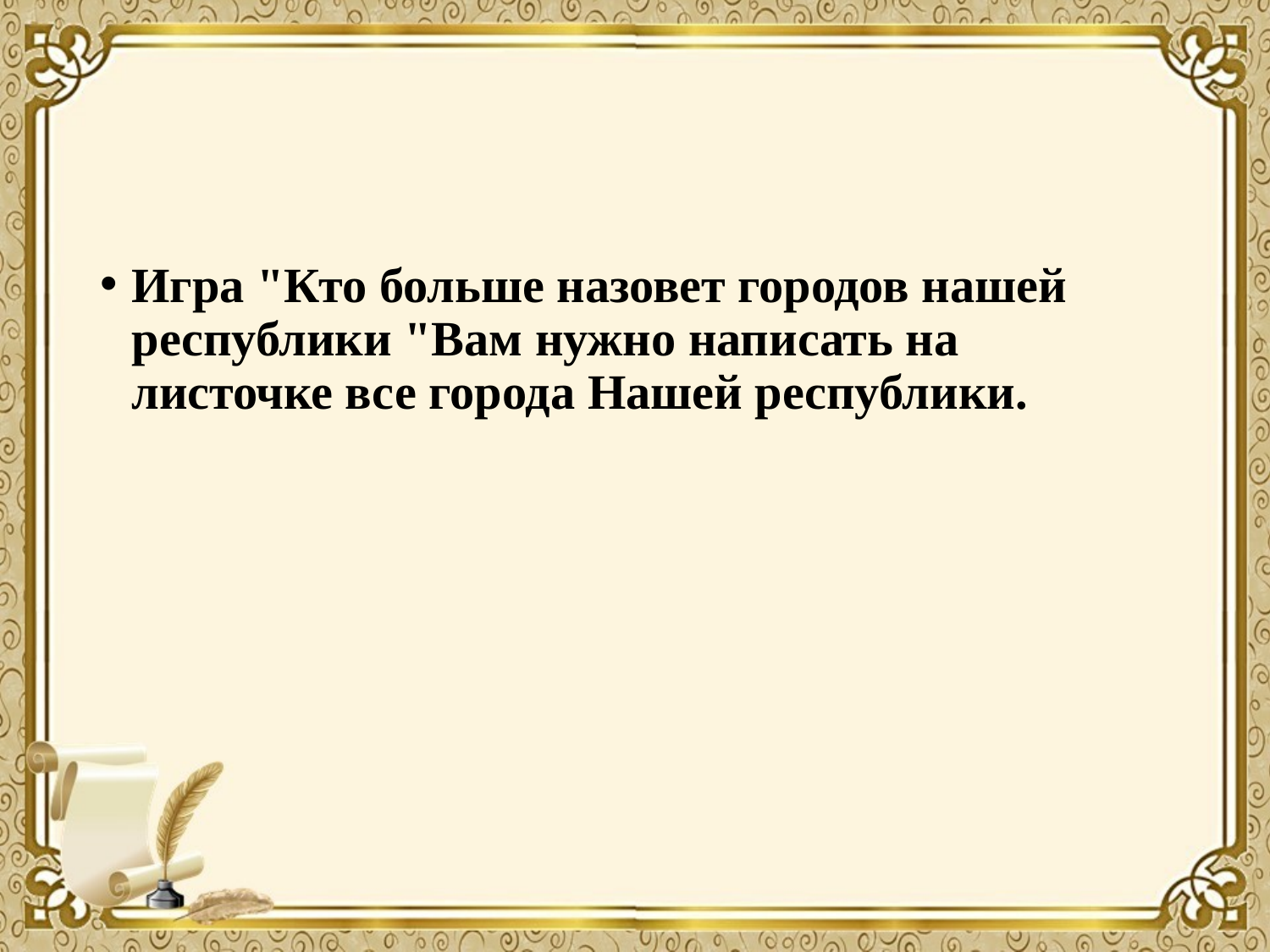

Игра "Кто больше назовет городов нашей республики "Вам нужно написать на листочке все города Нашей республики.